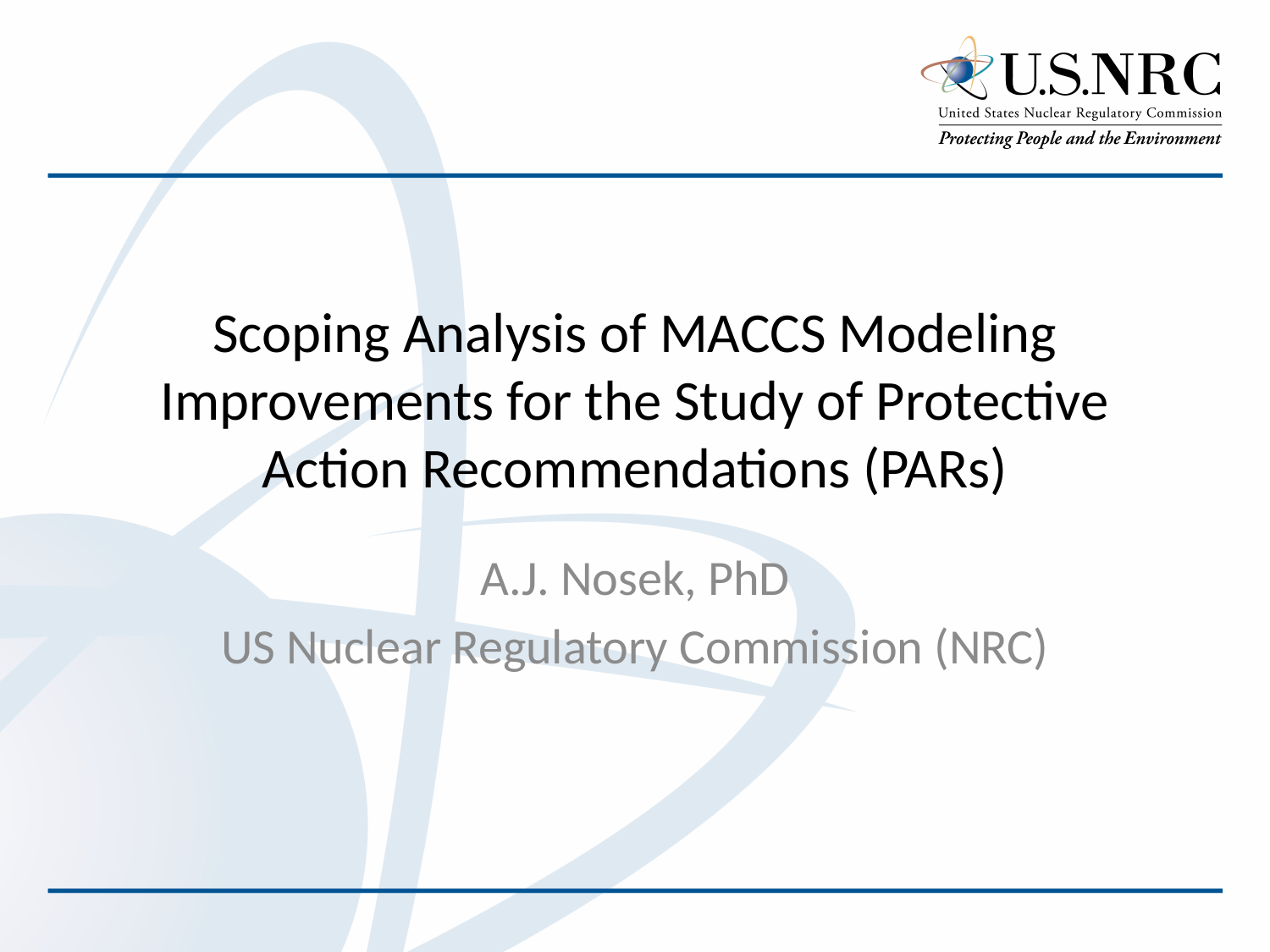

# Scoping Analysis of MACCS Modeling Improvements for the Study of Protective Action Recommendations (PARs)
A.J. Nosek, PhD
US Nuclear Regulatory Commission (NRC)